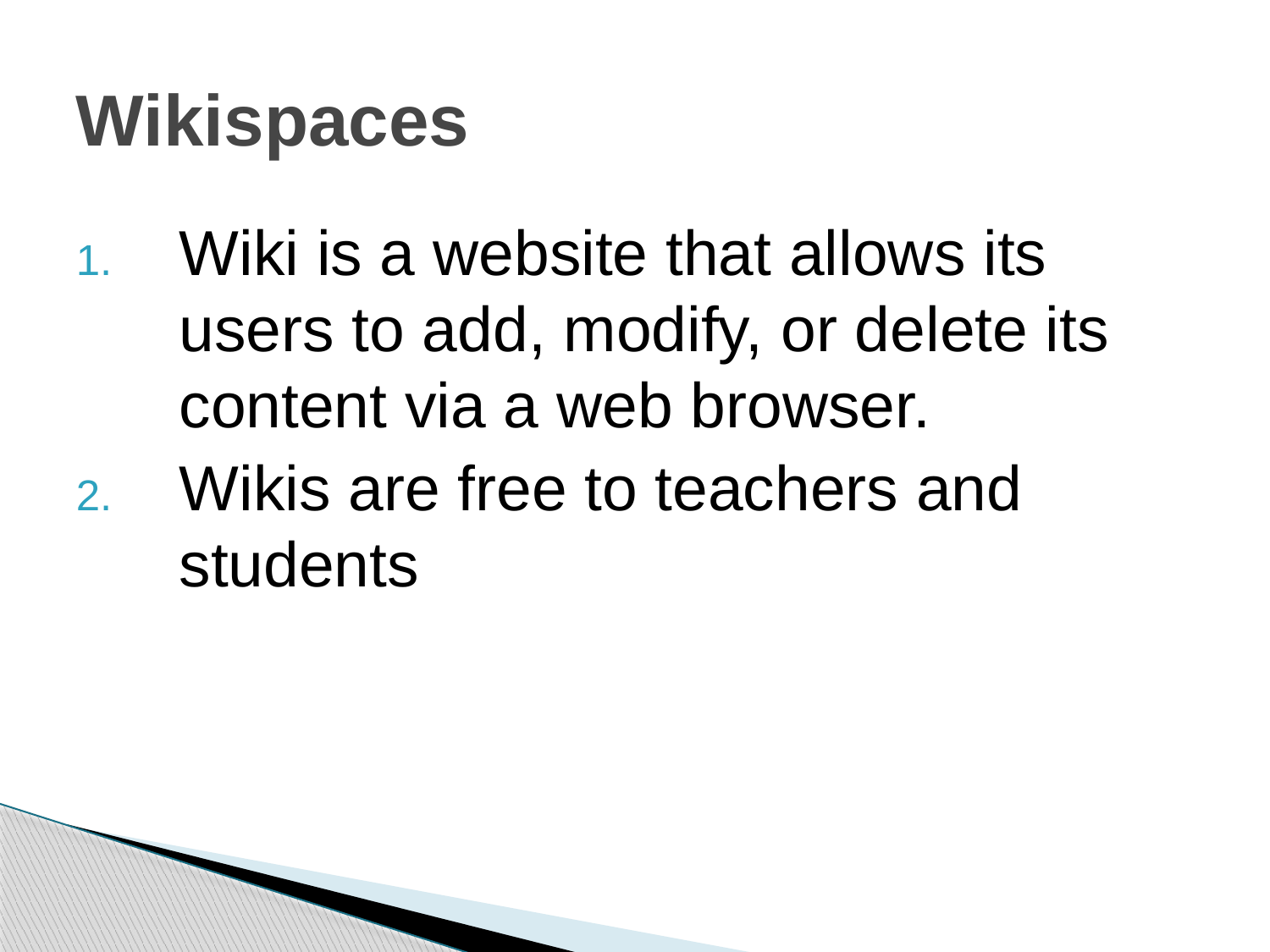

# Wikispaces
Wiki is a website that allows its users to add, modify, or delete its content via a web browser.
Wikis are free to teachers and students